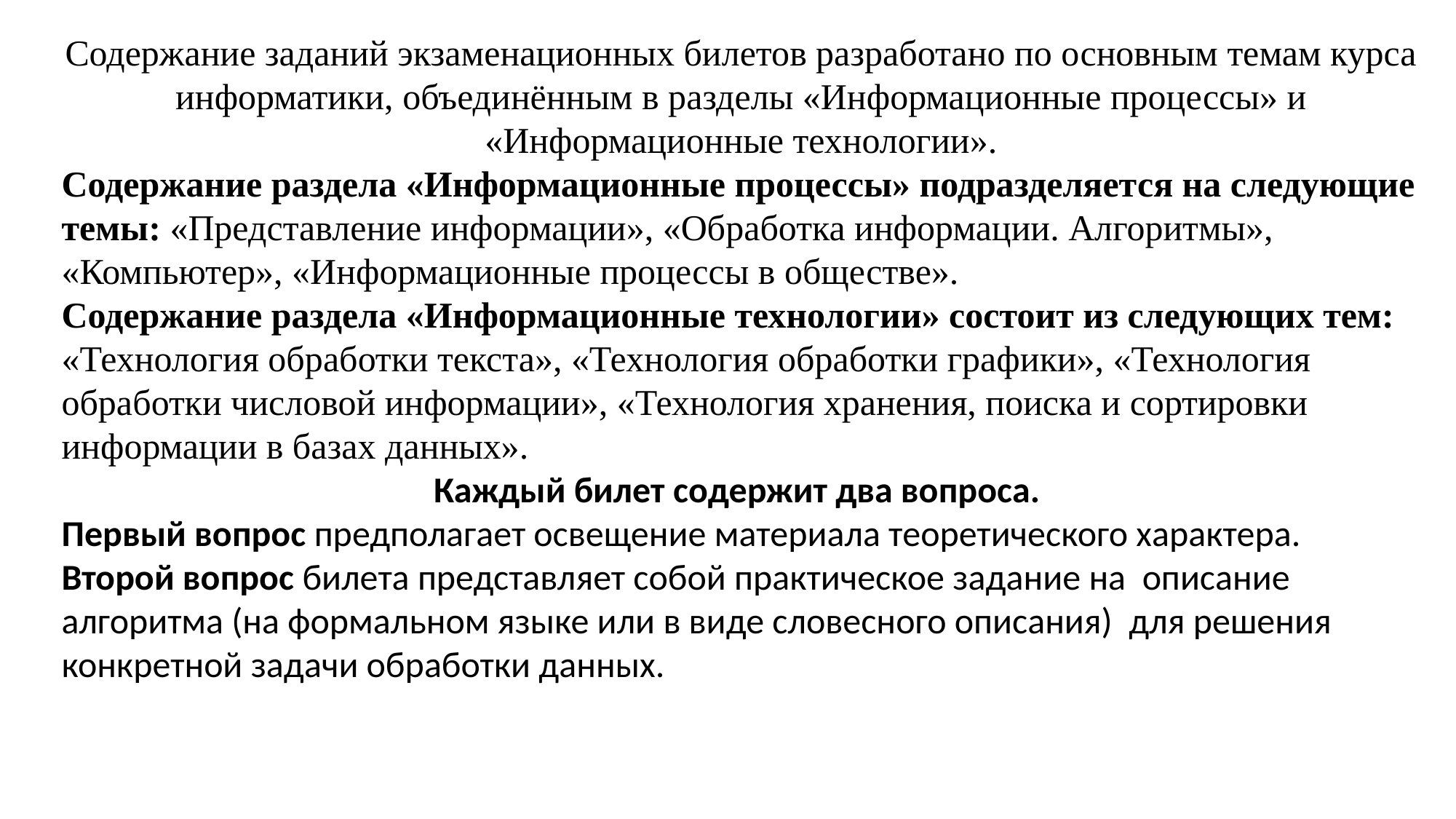

Содержание заданий экзаменационных билетов разработано по основным темам курса информатики, объединённым в разделы «Информационные процессы» и «Информационные технологии».
Содержание раздела «Информационные процессы» подразделяется на следующие темы: «Представление информации», «Обработка информации. Алгоритмы», «Компьютер», «Информационные процессы в обществе».
Содержание раздела «Информационные технологии» состоит из следующих тем:
«Технология обработки текста», «Технология обработки графики», «Технология обработки числовой информации», «Технология хранения, поиска и сортировки информации в базах данных».
Каждый билет содержит два вопроса.
Первый вопрос предполагает освещение материала теоретического характера.
Второй вопрос билета представляет собой практическое задание на  описание алгоритма (на формальном языке или в виде словесного описания)  для решения конкретной задачи обработки данных.